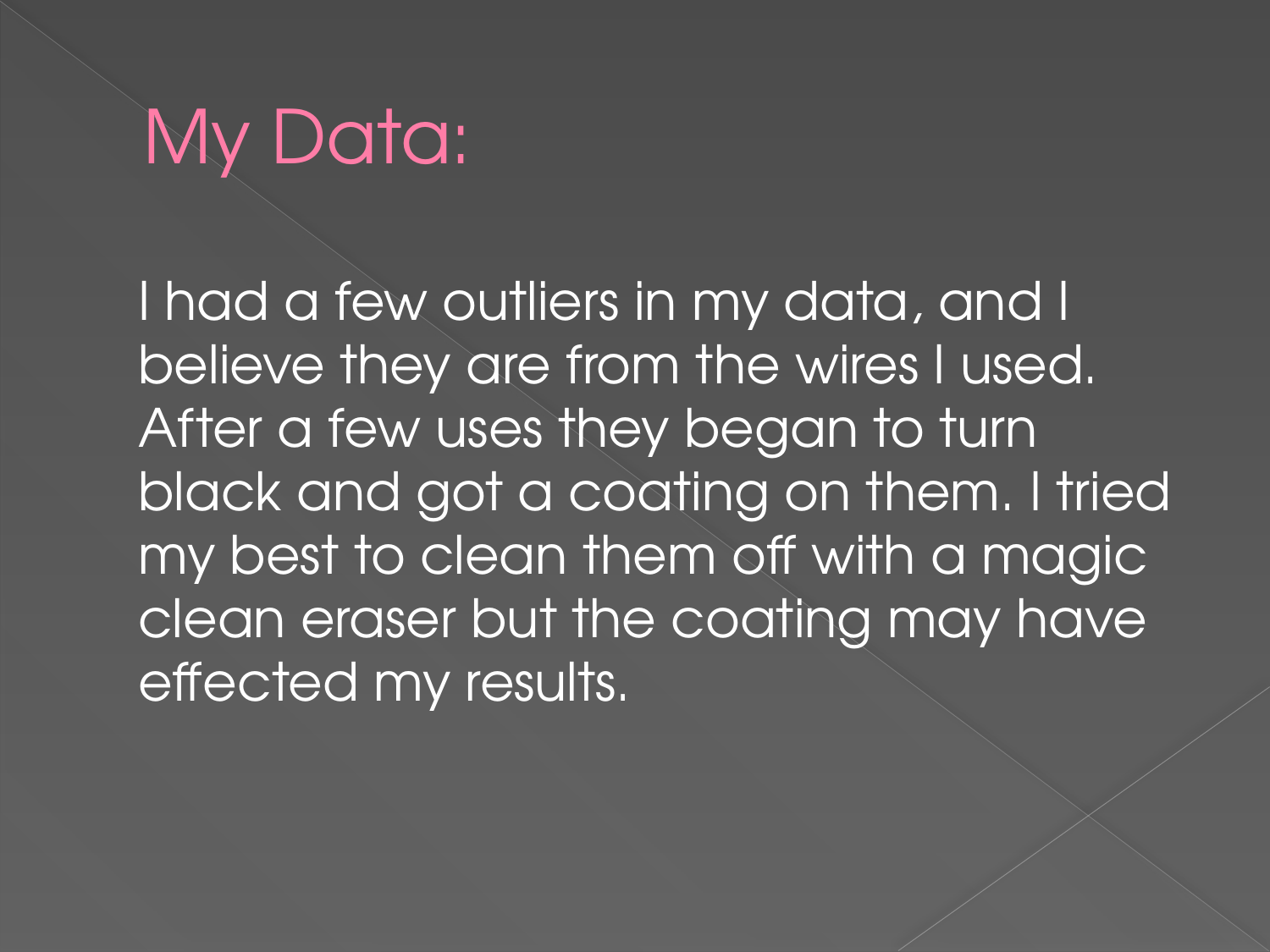

# My Data:
	I had a few outliers in my data, and I believe they are from the wires I used. After a few uses they began to turn black and got a coating on them. I tried my best to clean them off with a magic clean eraser but the coating may have effected my results.